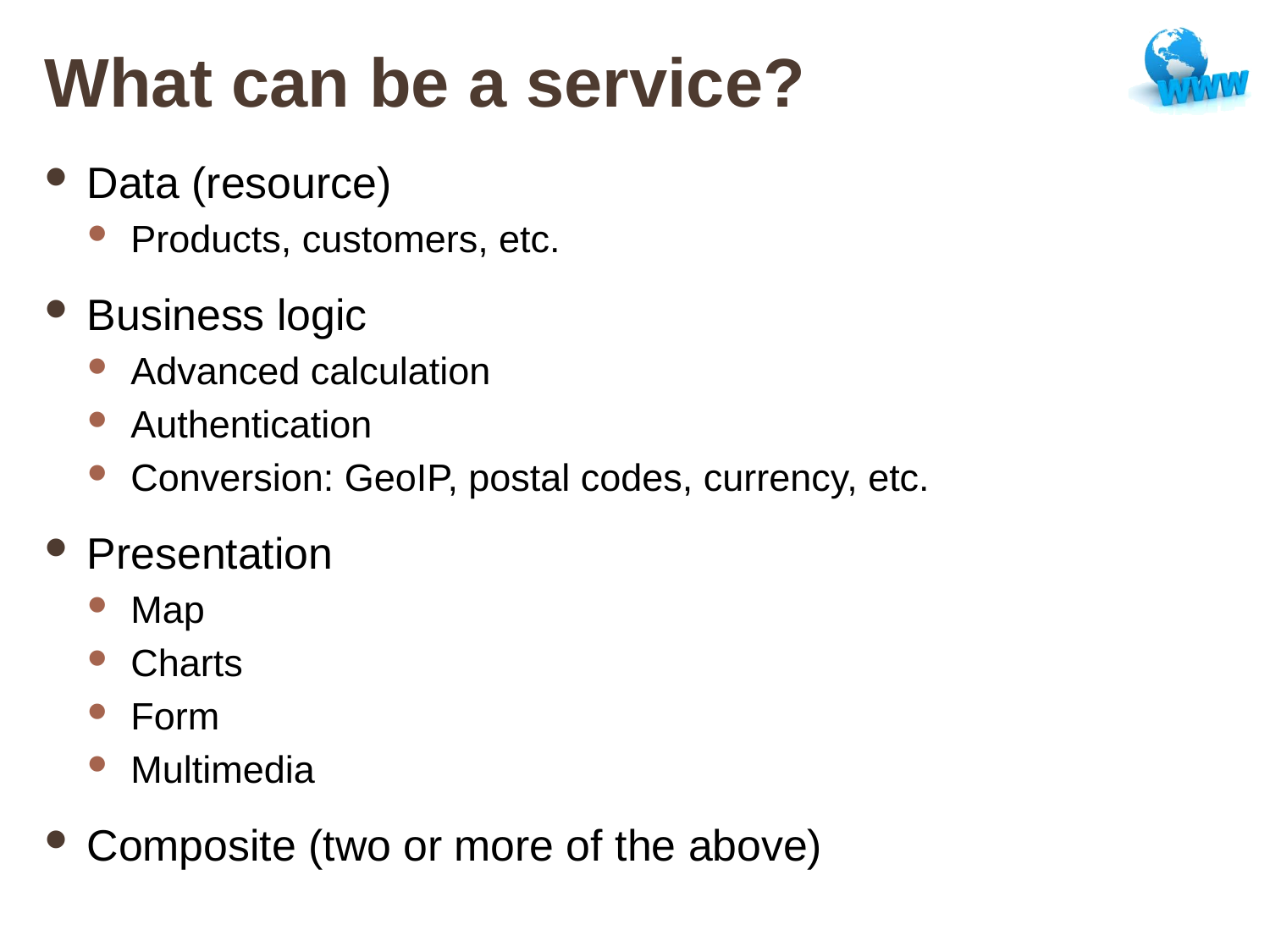

# What can be a service?
Data (resource)
Products, customers, etc.
Business logic
Advanced calculation
Authentication
Conversion: GeoIP, postal codes, currency, etc.
Presentation
Map
Charts
Form
Multimedia
Composite (two or more of the above)